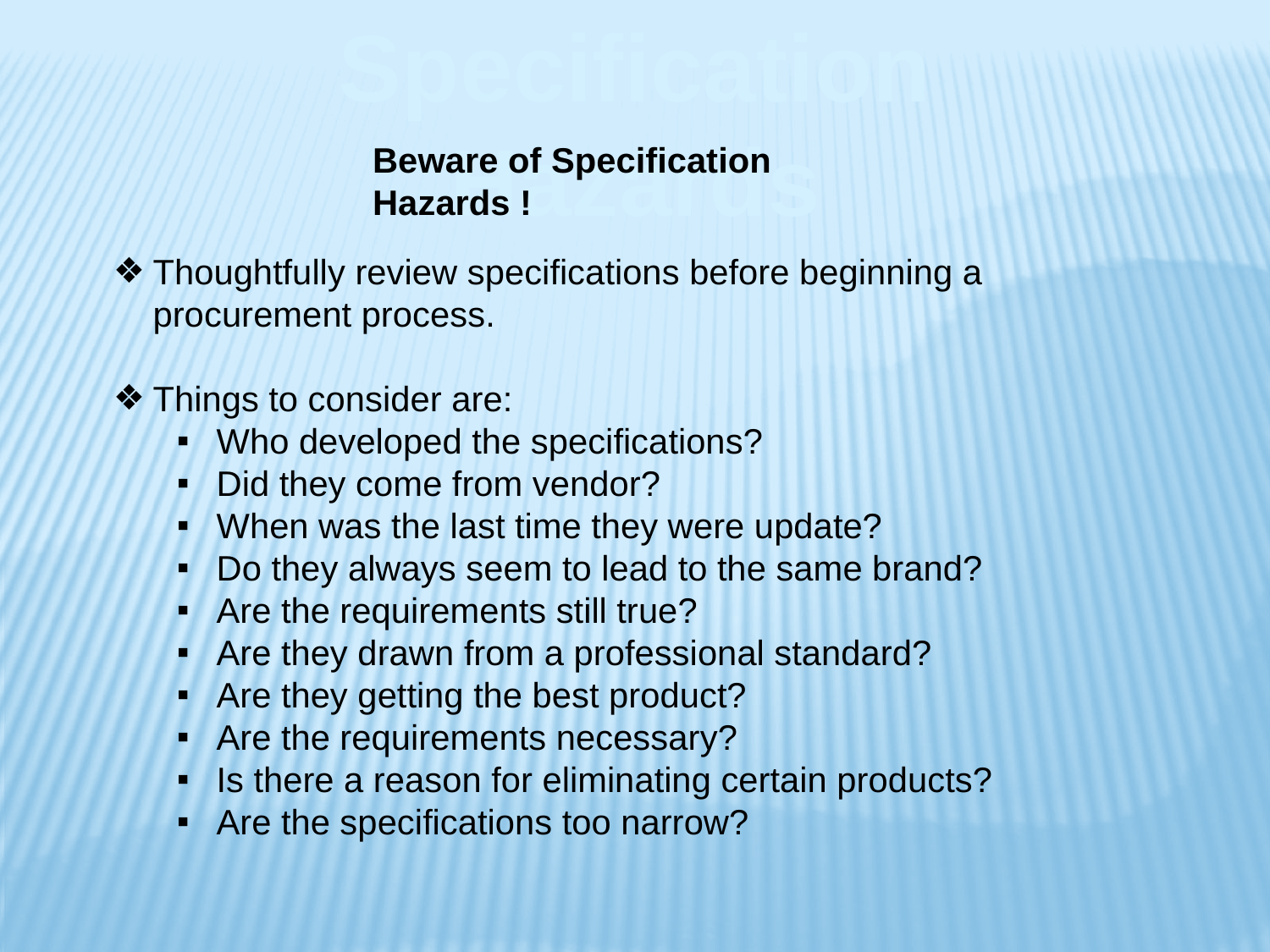

Specification Hazards
Beware of Specification Hazards !
Thoughtfully review specifications before beginning a procurement process.

Things to consider are:
Who developed the specifications?
Did they come from vendor?
When was the last time they were update?
Do they always seem to lead to the same brand?
Are the requirements still true?
Are they drawn from a professional standard?
Are they getting the best product?
Are the requirements necessary?
Is there a reason for eliminating certain products?
Are the specifications too narrow?